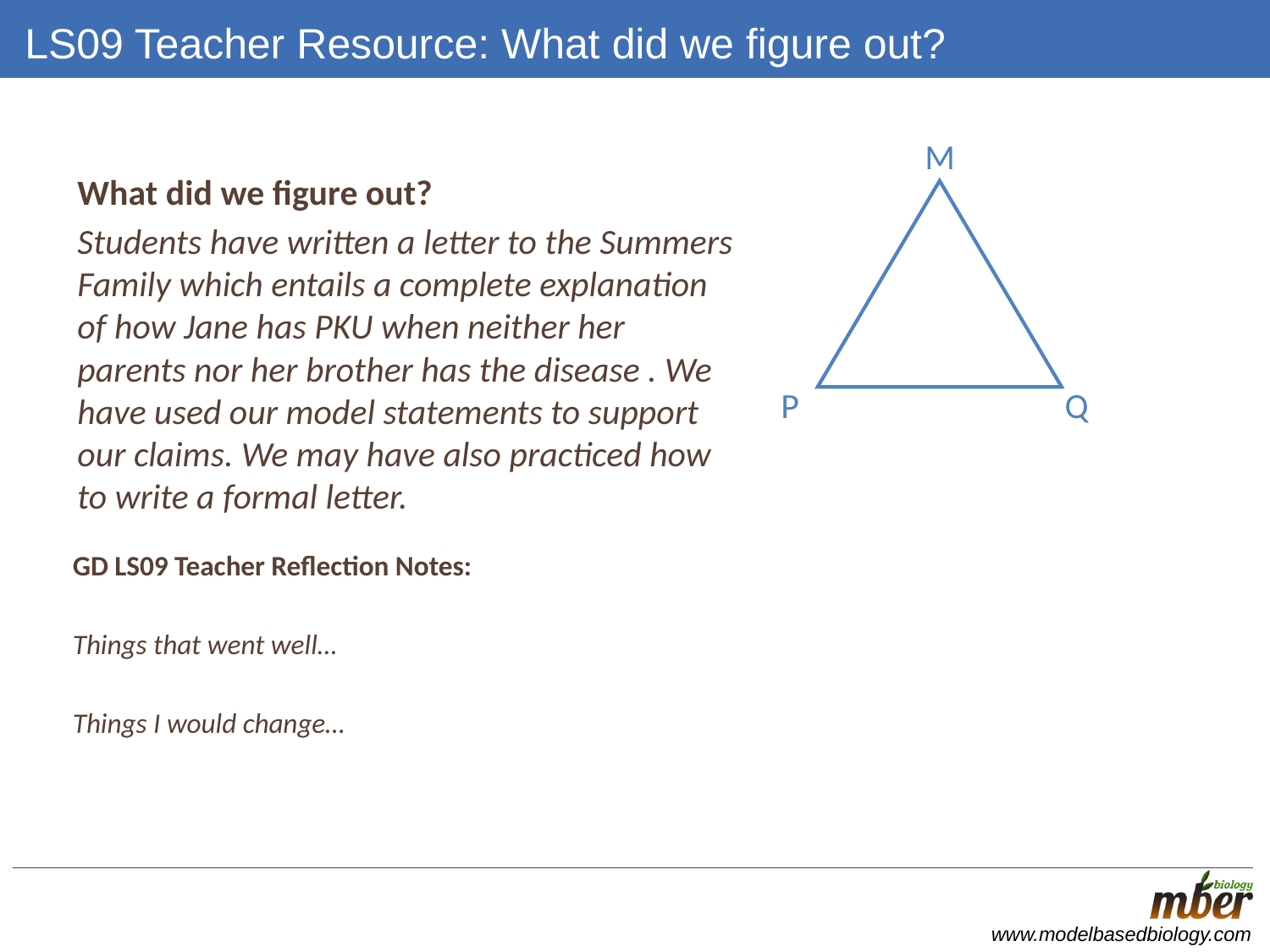

# LS09 Teacher Resource: What did we figure out?
M

Q
P
What did we figure out?
Students have written a letter to the Summers Family which entails a complete explanation of how Jane has PKU when neither her parents nor her brother has the disease . We have used our model statements to support our claims. We may have also practiced how to write a formal letter.
GD LS09 Teacher Reflection Notes:

Things that went well…

Things I would change…